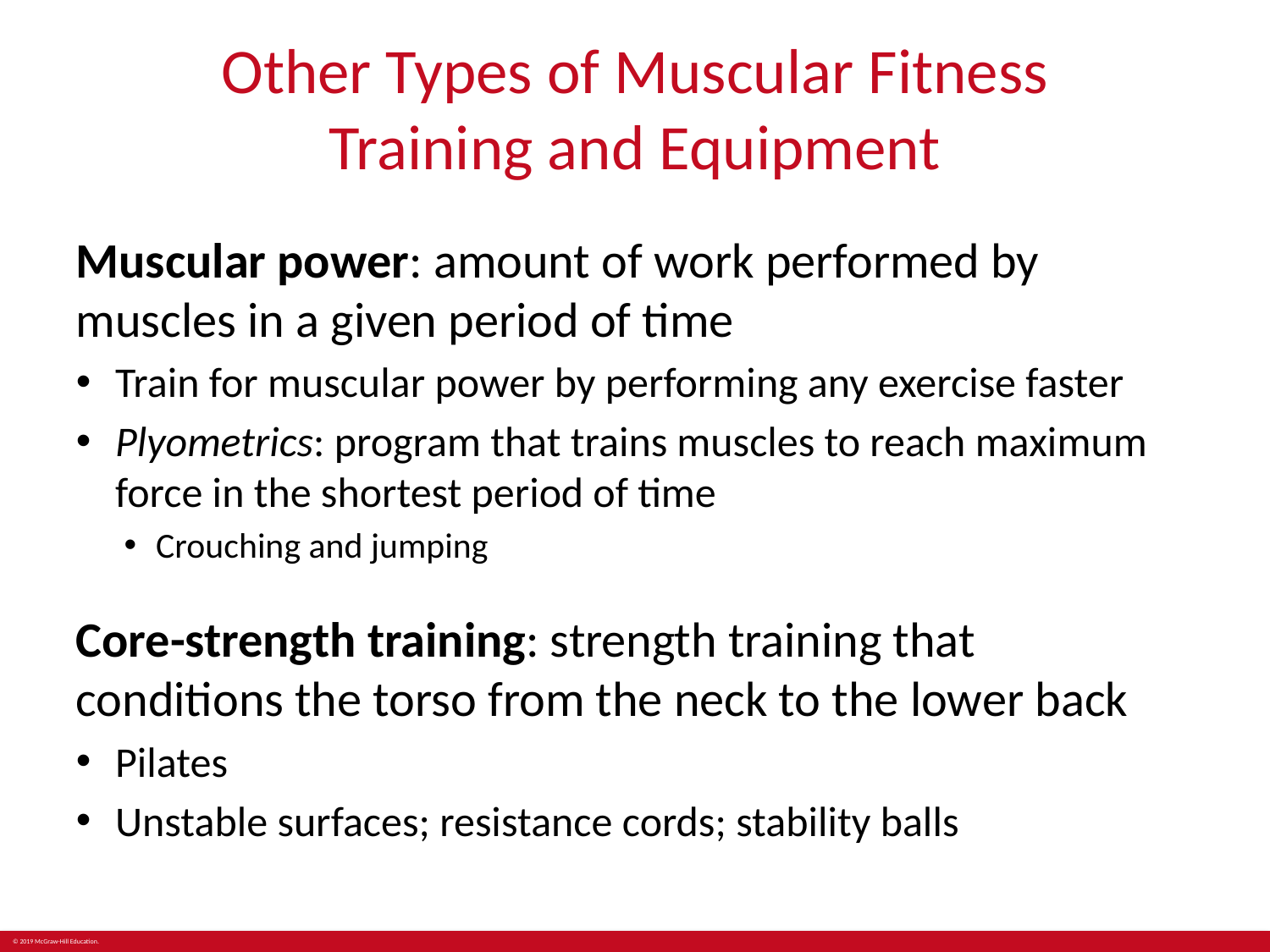

# Other Types of Muscular Fitness Training and Equipment
Muscular power: amount of work performed by muscles in a given period of time
Train for muscular power by performing any exercise faster
Plyometrics: program that trains muscles to reach maximum force in the shortest period of time
Crouching and jumping
Core-strength training: strength training that conditions the torso from the neck to the lower back
Pilates
Unstable surfaces; resistance cords; stability balls